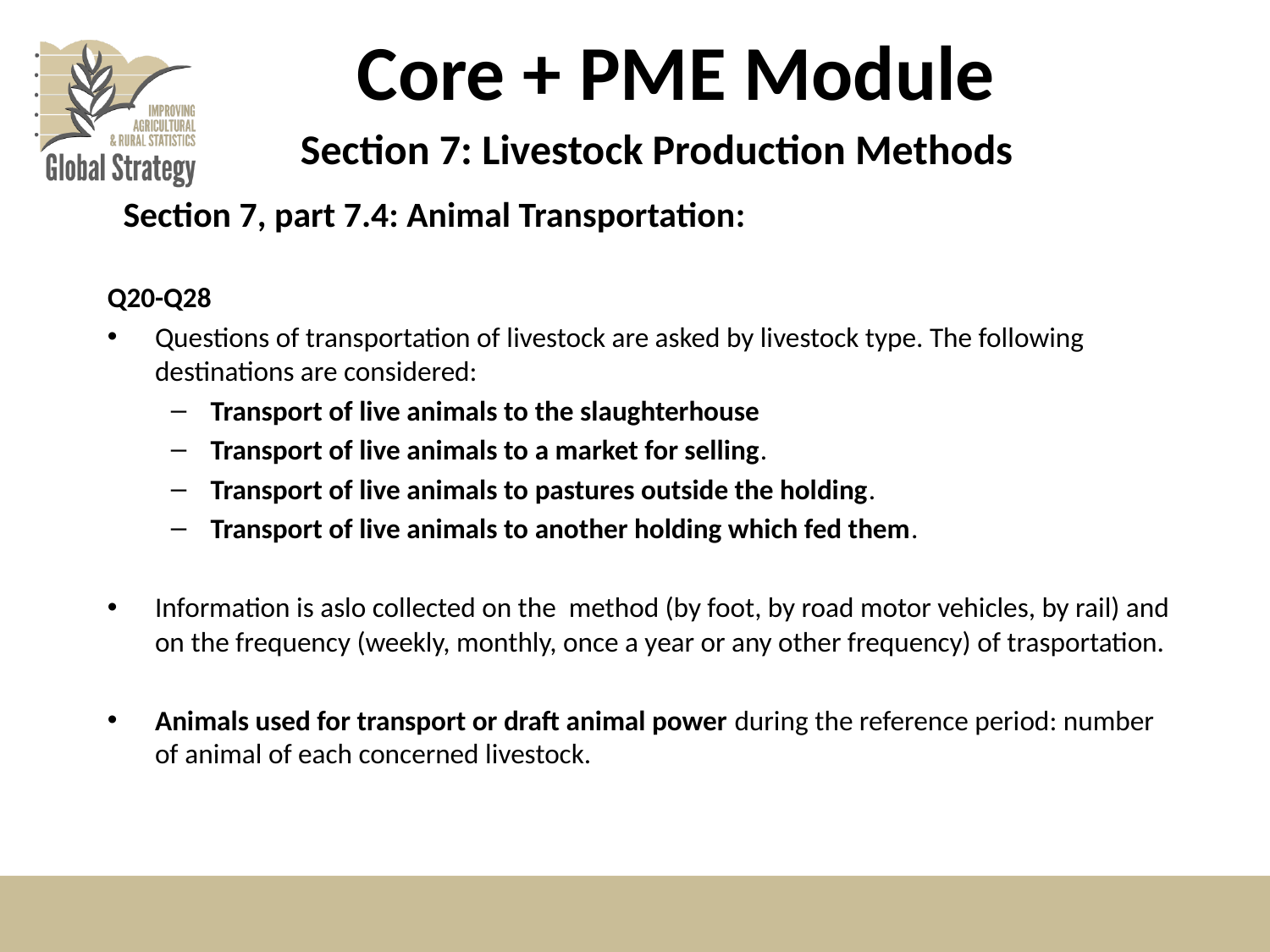

# Core + PME Module
Section 7: Livestock Production Methods

Section 7, part 7.4: Animal Transportation:

Q20-Q28
Questions of transportation of livestock are asked by livestock type. The following destinations are considered:
Transport of live animals to the slaughterhouse
Transport of live animals to a market for selling.
Transport of live animals to pastures outside the holding.
Transport of live animals to another holding which fed them.

Information is aslo collected on the  method (by foot, by road motor vehicles, by rail) and on the frequency (weekly, monthly, once a year or any other frequency) of trasportation.

Animals used for transport or draft animal power during the reference period: number of animal of each concerned livestock.